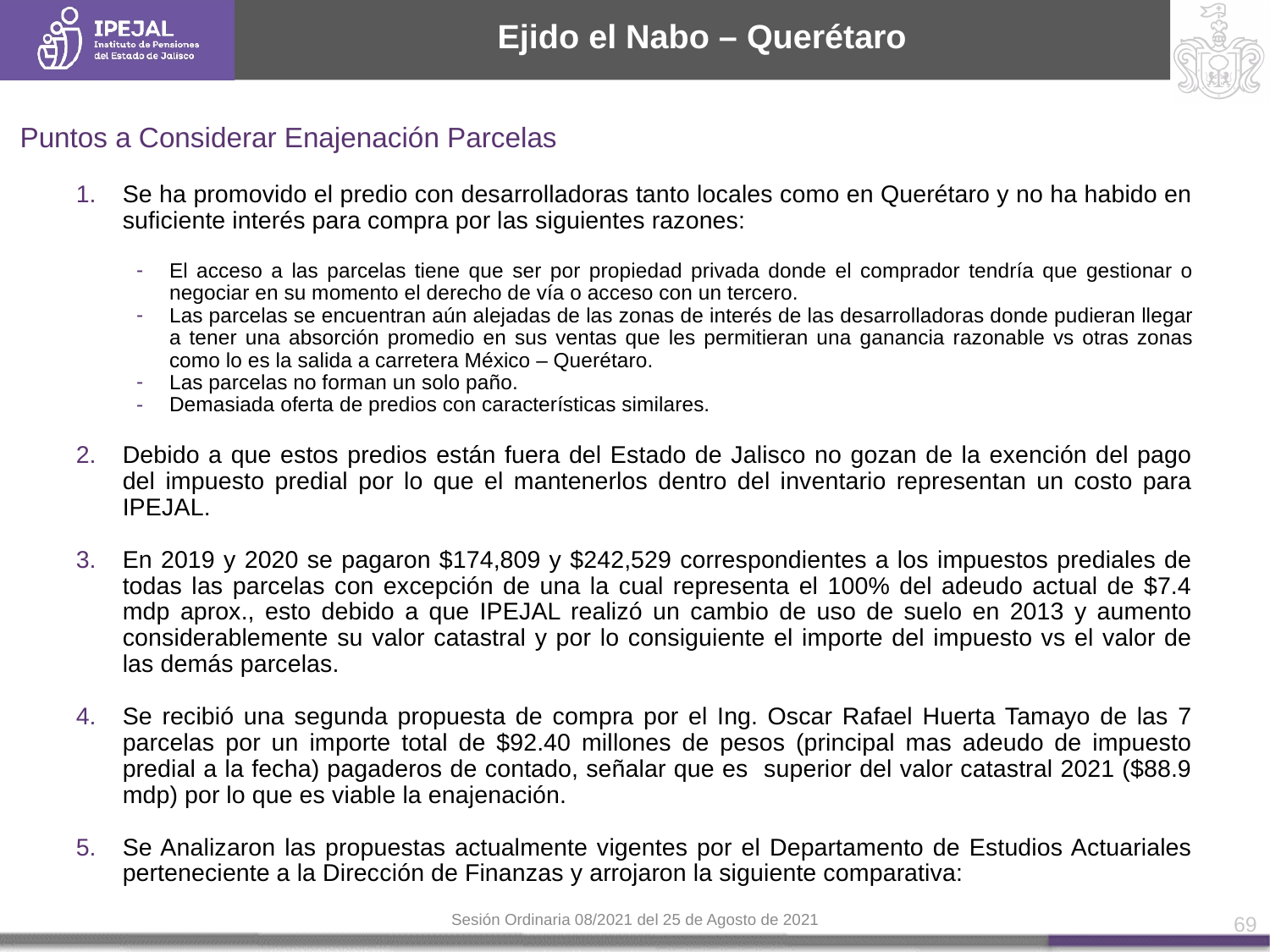

# Ejido el Nabo – Querétaro
Puntos a Considerar Enajenación Parcelas
Se ha promovido el predio con desarrolladoras tanto locales como en Querétaro y no ha habido en suficiente interés para compra por las siguientes razones:

El acceso a las parcelas tiene que ser por propiedad privada donde el comprador tendría que gestionar o negociar en su momento el derecho de vía o acceso con un tercero.
Las parcelas se encuentran aún alejadas de las zonas de interés de las desarrolladoras donde pudieran llegar a tener una absorción promedio en sus ventas que les permitieran una ganancia razonable vs otras zonas como lo es la salida a carretera México – Querétaro.
Las parcelas no forman un solo paño.
Demasiada oferta de predios con características similares.

Debido a que estos predios están fuera del Estado de Jalisco no gozan de la exención del pago del impuesto predial por lo que el mantenerlos dentro del inventario representan un costo para IPEJAL.

En 2019 y 2020 se pagaron $174,809 y $242,529 correspondientes a los impuestos prediales de todas las parcelas con excepción de una la cual representa el 100% del adeudo actual de $7.4 mdp aprox., esto debido a que IPEJAL realizó un cambio de uso de suelo en 2013 y aumento considerablemente su valor catastral y por lo consiguiente el importe del impuesto vs el valor de las demás parcelas.

Se recibió una segunda propuesta de compra por el Ing. Oscar Rafael Huerta Tamayo de las 7 parcelas por un importe total de $92.40 millones de pesos (principal mas adeudo de impuesto predial a la fecha) pagaderos de contado, señalar que es  superior del valor catastral 2021 ($88.9 mdp) por lo que es viable la enajenación.

Se Analizaron las propuestas actualmente vigentes por el Departamento de Estudios Actuariales perteneciente a la Dirección de Finanzas y arrojaron la siguiente comparativa:
Sesión Ordinaria 08/2021 del 25 de Agosto de 2021
69